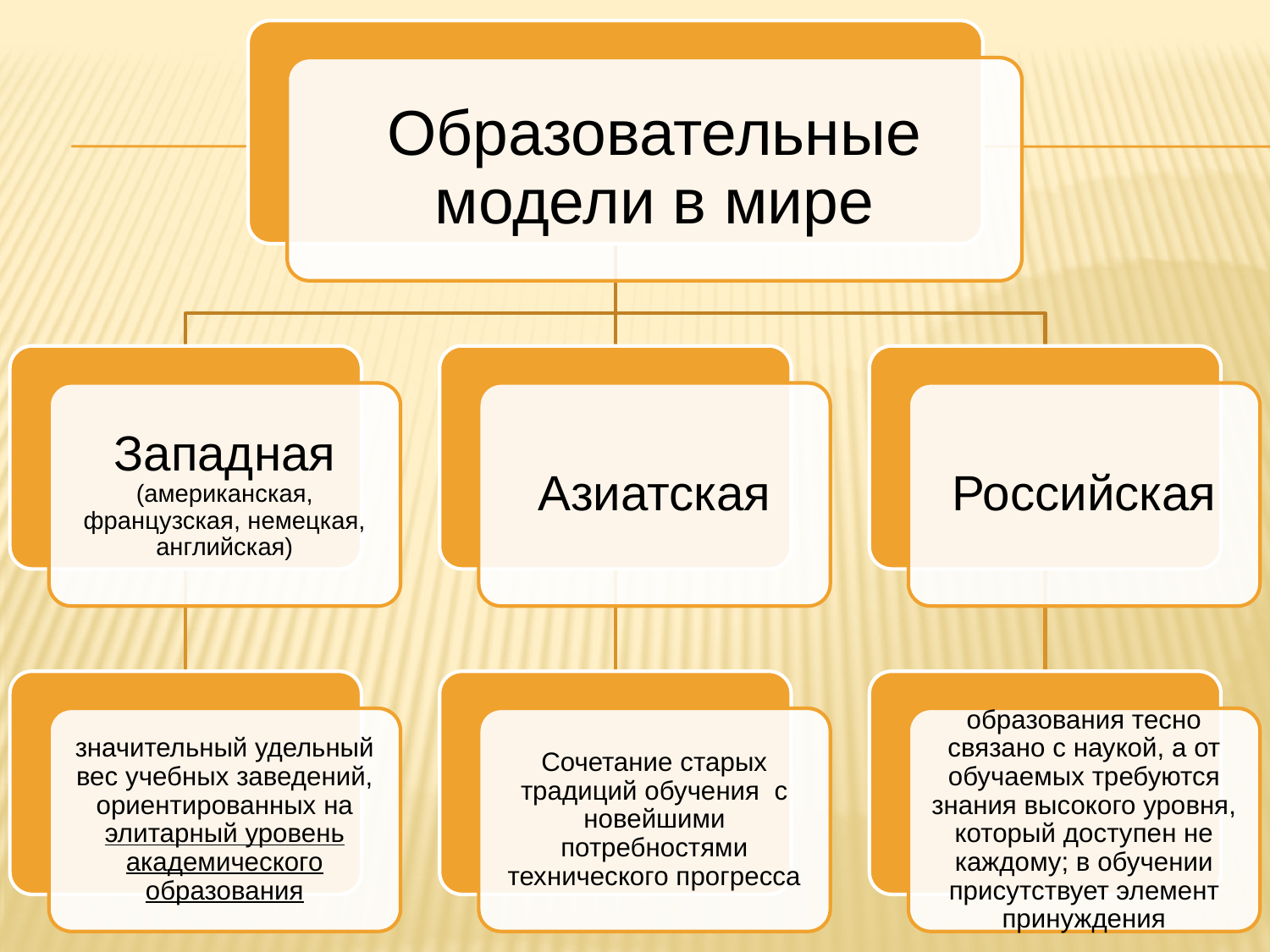

Образовательные модели в мире
Западная (американская, французская, немецкая, английская)
значительный удельный вес учебных заведений, ориентированных на элитарный уровень академического образования
Азиатская
Сочетание старых традиций обучения  с новейшими потребностями технического прогресса
Российская
образования тесно связано с наукой, а от обучаемых требуются знания высокого уровня, который доступен не каждому; в обучении присутствует элемент принуждения